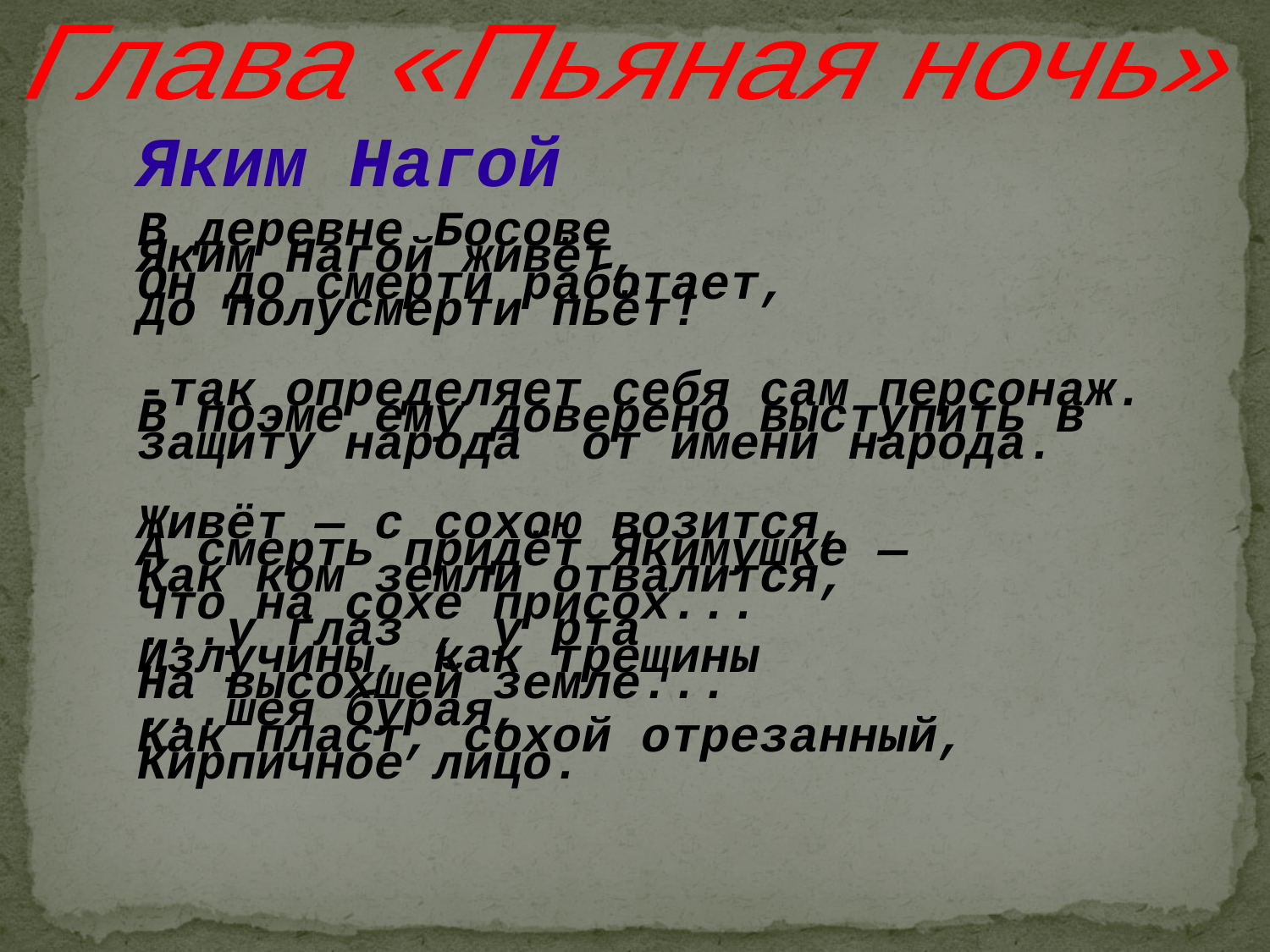

Глава «Пьяная ночь»
Яким Нагой

В деревне Босове
Яким Нагой живёт,
Он до смерти работает,
До полусмерти пьёт!

-так определяет себя сам персонаж.
В поэме ему доверено выступить в
защиту народа  от имени народа.

Живёт — с сохою возится,
А смерть придёт Якимушке —
Как ком земли отвалится,
Что на сохе присох...
...у глаз , у рта
Излучины, как трещины
На высохшей земле...
...шея бурая,
Как пласт, сохой отрезанный,
Кирпичное лицо.